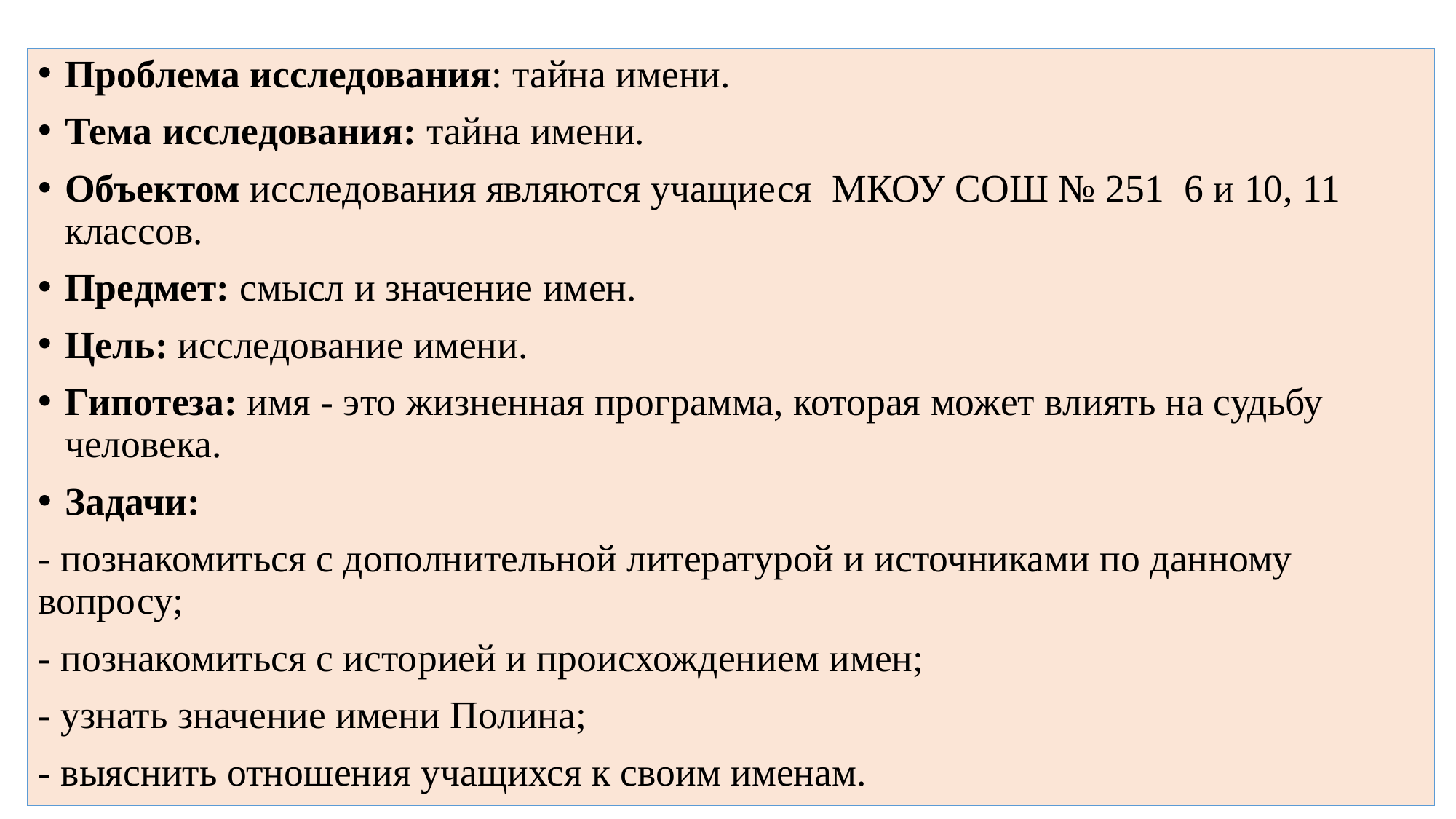

#
Проблема исследования: тайна имени.
Тема исследования: тайна имени.
Объектом исследования являются учащиеся  МКОУ СОШ № 251  6 и 10, 11 классов.
Предмет: смысл и значение имен.
Цель: исследование имени.
Гипотеза: имя - это жизненная программа, которая может влиять на судьбу человека.
Задачи:
- познакомиться с дополнительной литературой и источниками по данному вопросу;
- познакомиться с историей и происхождением имен;
- узнать значение имени Полина;
- выяснить отношения учащихся к своим именам.